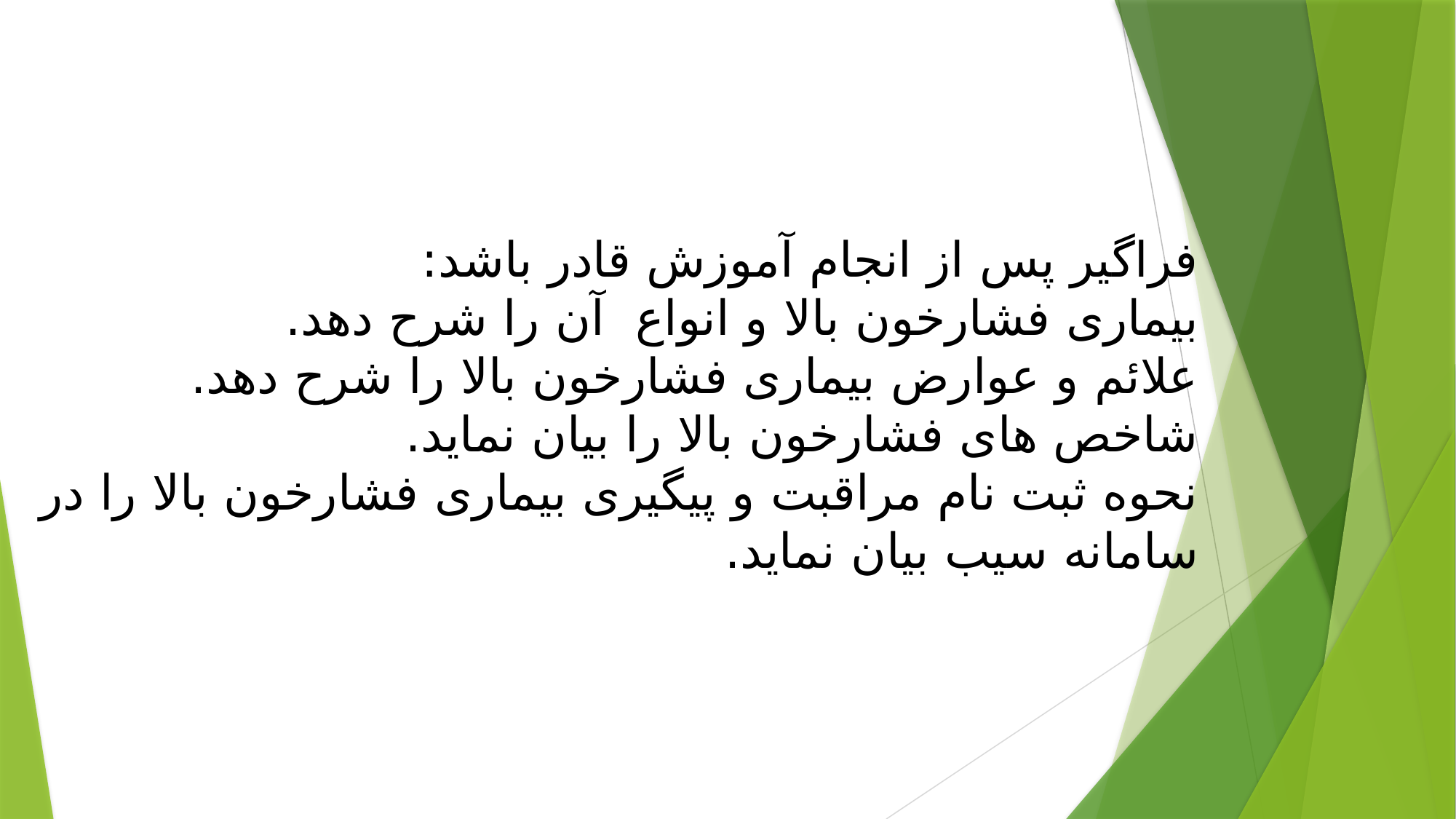

# فراگیر پس از انجام آموزش قادر باشد: بیماری فشارخون بالا و انواع  آن را شرح دهد. علائم و عوارض بیماری فشارخون بالا را شرح دهد. شاخص های فشارخون بالا را بیان نماید. نحوه ثبت نام مراقبت و پیگیری بیماری فشارخون بالا را در سامانه سیب بیان نماید.